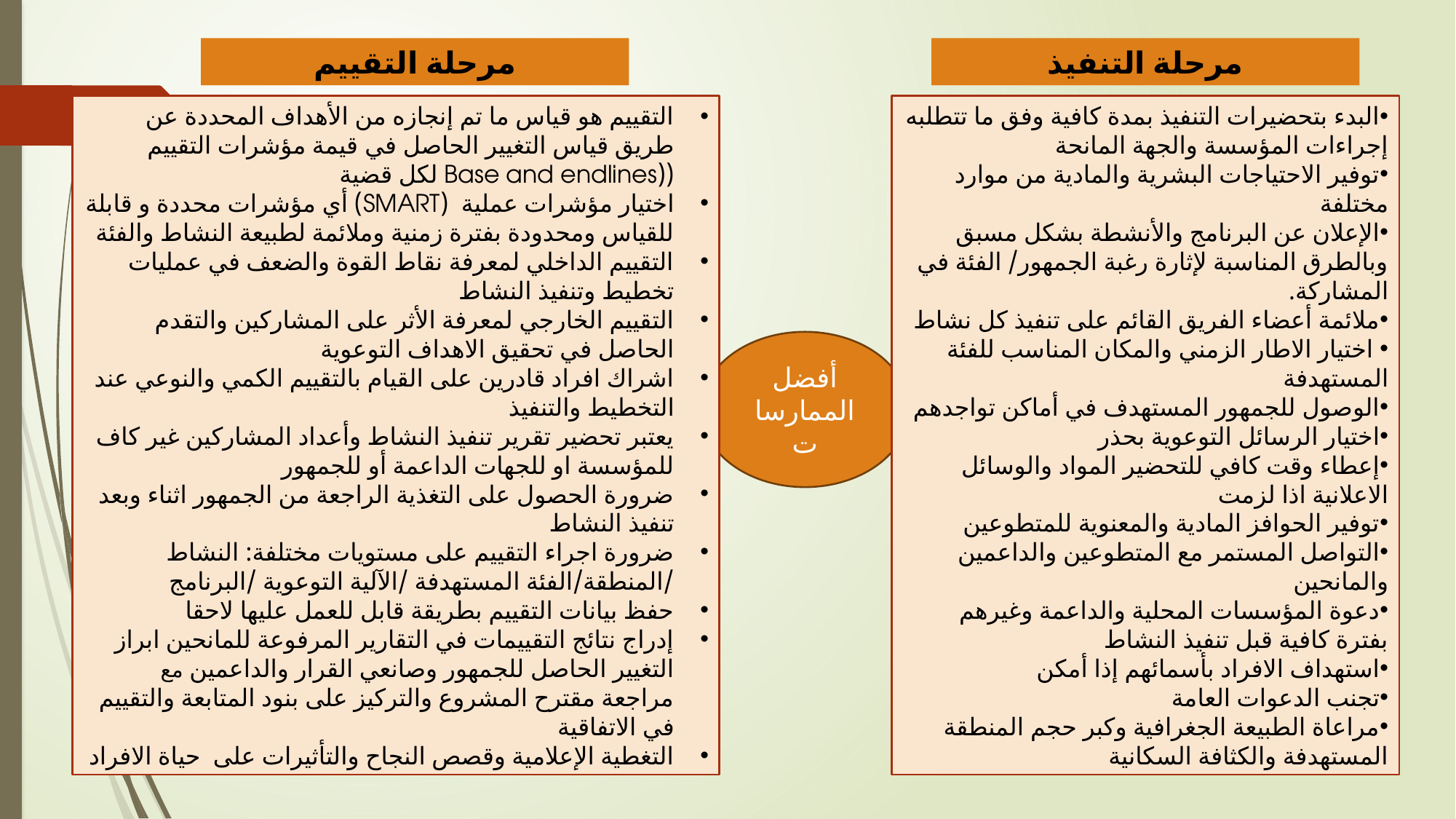

مرحلة التقييم
مرحلة التنفيذ
22
التقييم هو قياس ما تم إنجازه من الأهداف المحددة عن طريق قياس التغيير الحاصل في قيمة مؤشرات التقييم ((Base and endlines لكل قضية
اختيار مؤشرات عملية  (SMART) أي مؤشرات محددة و قابلة للقياس ومحدودة بفترة زمنية وملائمة لطبيعة النشاط والفئة
التقييم الداخلي لمعرفة نقاط القوة والضعف في عمليات تخطيط وتنفيذ النشاط
التقييم الخارجي لمعرفة الأثر على المشاركين والتقدم الحاصل في تحقيق الاهداف التوعوية
اشراك افراد قادرين على القيام بالتقييم الكمي والنوعي عند التخطيط والتنفيذ
يعتبر تحضير تقرير تنفيذ النشاط وأعداد المشاركين غير كاف للمؤسسة او للجهات الداعمة أو للجمهور
ضرورة الحصول على التغذية الراجعة من الجمهور اثناء وبعد تنفيذ النشاط
ضرورة اجراء التقييم على مستويات مختلفة: النشاط /المنطقة/الفئة المستهدفة /الآلية التوعوية /البرنامج
حفظ بيانات التقييم بطريقة قابل للعمل عليها لاحقا
إدراج نتائج التقييمات في التقارير المرفوعة للمانحين ابراز التغيير الحاصل للجمهور وصانعي القرار والداعمين مع مراجعة مقترح المشروع والتركيز على بنود المتابعة والتقييم في الاتفاقية
التغطية الإعلامية وقصص النجاح والتأثيرات على  حياة الافراد
البدء بتحضيرات التنفيذ بمدة كافية وفق ما تتطلبه إجراءات المؤسسة والجهة المانحة
توفير الاحتياجات البشرية والمادية من موارد مختلفة
الإعلان عن البرنامج والأنشطة بشكل مسبق وبالطرق المناسبة لإثارة رغبة الجمهور/ الفئة في المشاركة.
ملائمة أعضاء الفريق القائم على تنفيذ كل نشاط
 اختيار الاطار الزمني والمكان المناسب للفئة المستهدفة
الوصول للجمهور المستهدف في أماكن تواجدهم
اختيار الرسائل التوعوية بحذر
إعطاء وقت كافي للتحضير المواد والوسائل الاعلانية اذا لزمت
توفير الحوافز المادية والمعنوية للمتطوعين
التواصل المستمر مع المتطوعين والداعمين والمانحين
دعوة المؤسسات المحلية والداعمة وغيرهم بفترة كافية قبل تنفيذ النشاط
استهداف الافراد بأسمائهم إذا أمكن
تجنب الدعوات العامة
مراعاة الطبيعة الجغرافية وكبر حجم المنطقة المستهدفة والكثافة السكانية
أفضل الممارسات